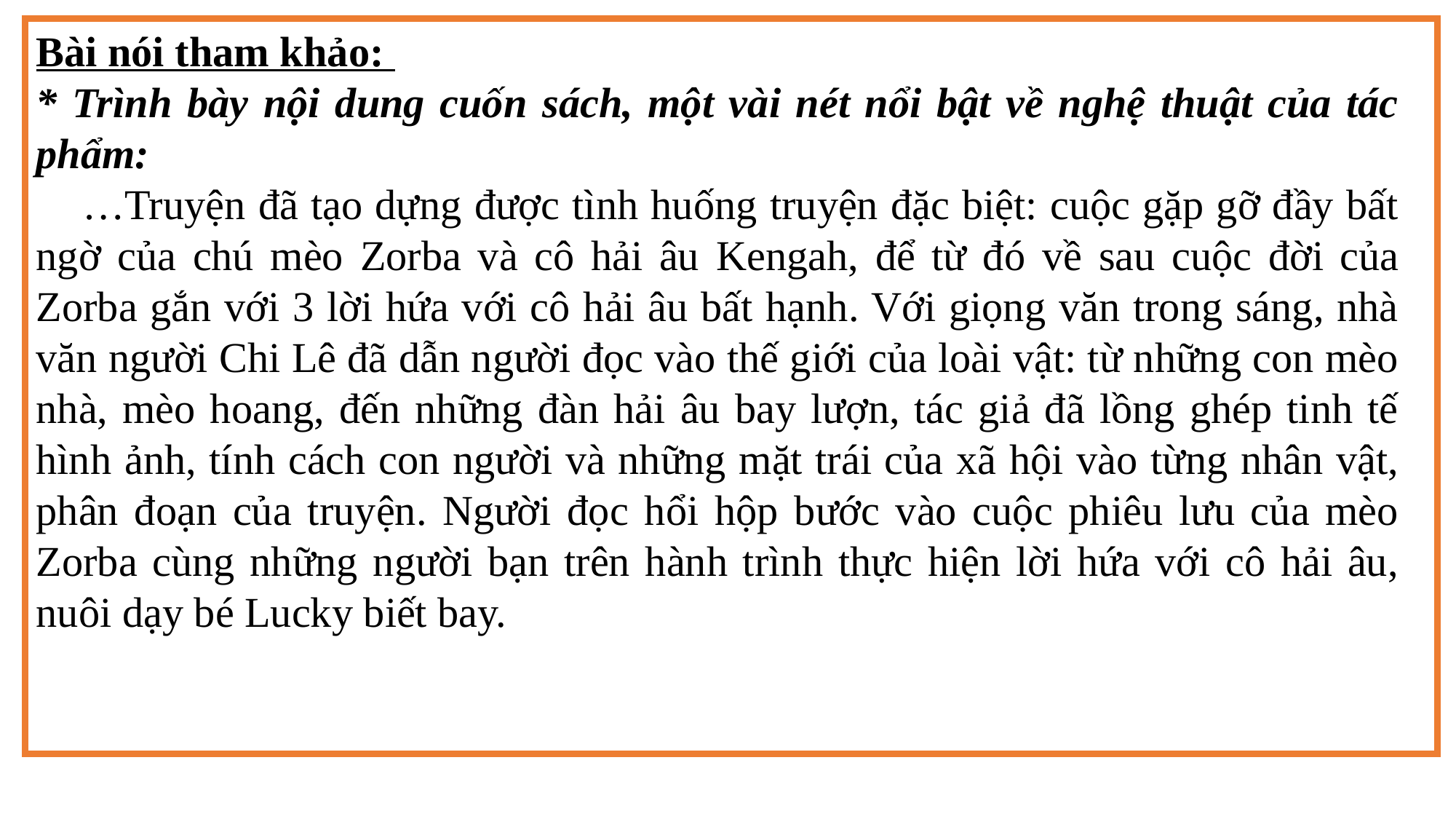

Bài nói tham khảo:
* Trình bày nội dung cuốn sách, một vài nét nổi bật về nghệ thuật của tác phẩm:
    …Truyện đã tạo dựng được tình huống truyện đặc biệt: cuộc gặp gỡ đầy bất ngờ của chú mèo Zorba và cô hải âu Kengah, để từ đó về sau cuộc đời của Zorba gắn với 3 lời hứa với cô hải âu bất hạnh. Với giọng văn trong sáng, nhà văn người Chi Lê đã dẫn người đọc vào thế giới của loài vật: từ những con mèo nhà, mèo hoang, đến những đàn hải âu bay lượn, tác giả đã lồng ghép tinh tế hình ảnh, tính cách con người và những mặt trái của xã hội vào từng nhân vật, phân đoạn của truyện. Người đọc hổi hộp bước vào cuộc phiêu lưu của mèo Zorba cùng những người bạn trên hành trình thực hiện lời hứa với cô hải âu, nuôi dạy bé Lucky biết bay.